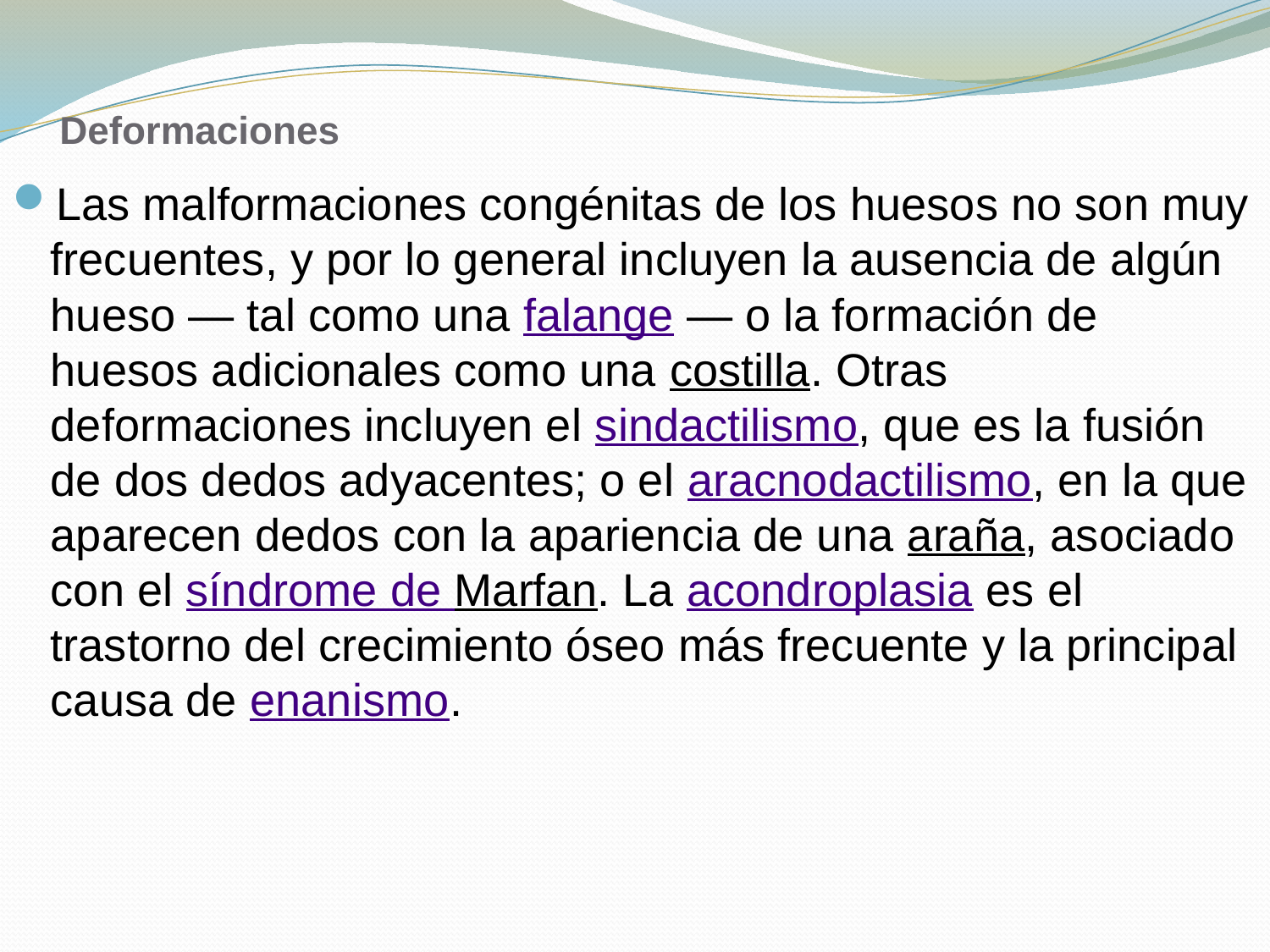

# Deformaciones
Las malformaciones congénitas de los huesos no son muy frecuentes, y por lo general incluyen la ausencia de algún hueso — tal como una falange — o la formación de huesos adicionales como una costilla. Otras deformaciones incluyen el sindactilismo, que es la fusión de dos dedos adyacentes; o el aracnodactilismo, en la que aparecen dedos con la apariencia de una araña, asociado con el síndrome de Marfan. La acondroplasia es el trastorno del crecimiento óseo más frecuente y la principal causa de enanismo.